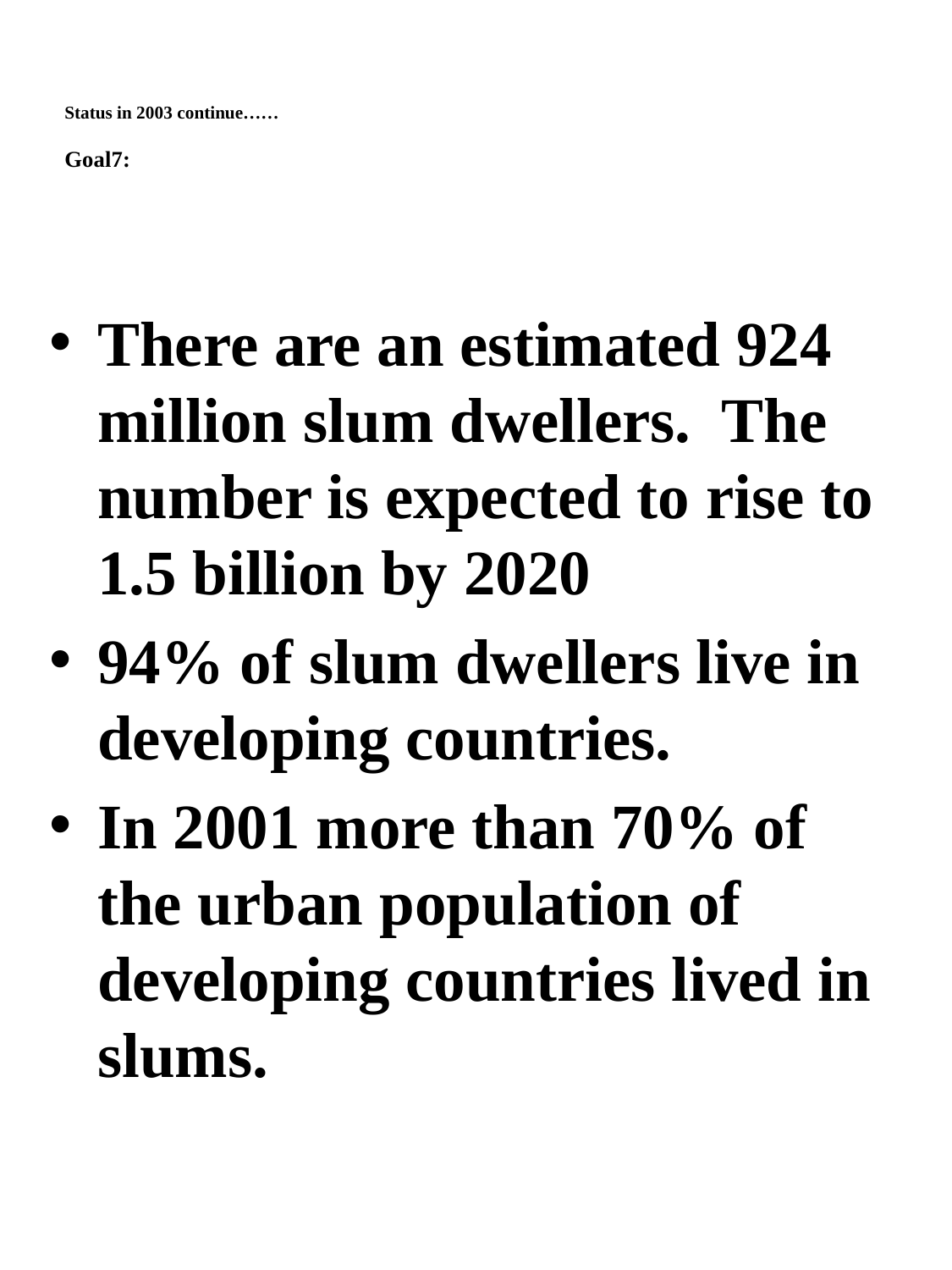

# Status in 2003 continue…… Goal7:
There are an estimated 924 million slum dwellers.  The number is expected to rise to 1.5 billion by 2020
94% of slum dwellers live in developing countries.
In 2001 more than 70% of the urban population of developing countries lived in slums.